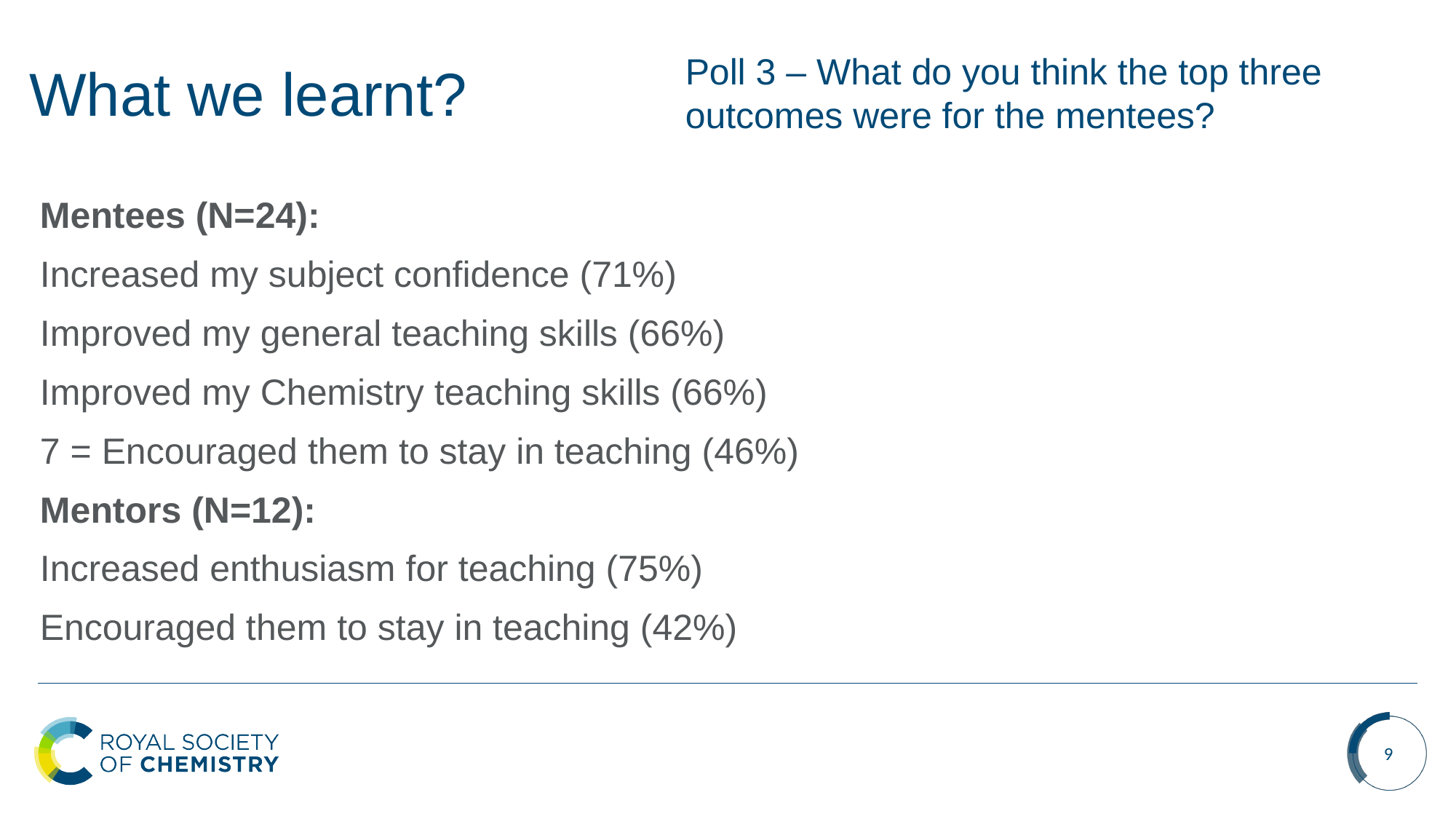

# What we learnt?
Poll 3 – What do you think the top three outcomes were for the mentees?
Mentees (N=24):
Increased my subject confidence (71%)
Improved my general teaching skills (66%)
Improved my Chemistry teaching skills (66%)
7 = Encouraged them to stay in teaching (46%)
Mentors (N=12):
Increased enthusiasm for teaching (75%)
Encouraged them to stay in teaching (42%)
9